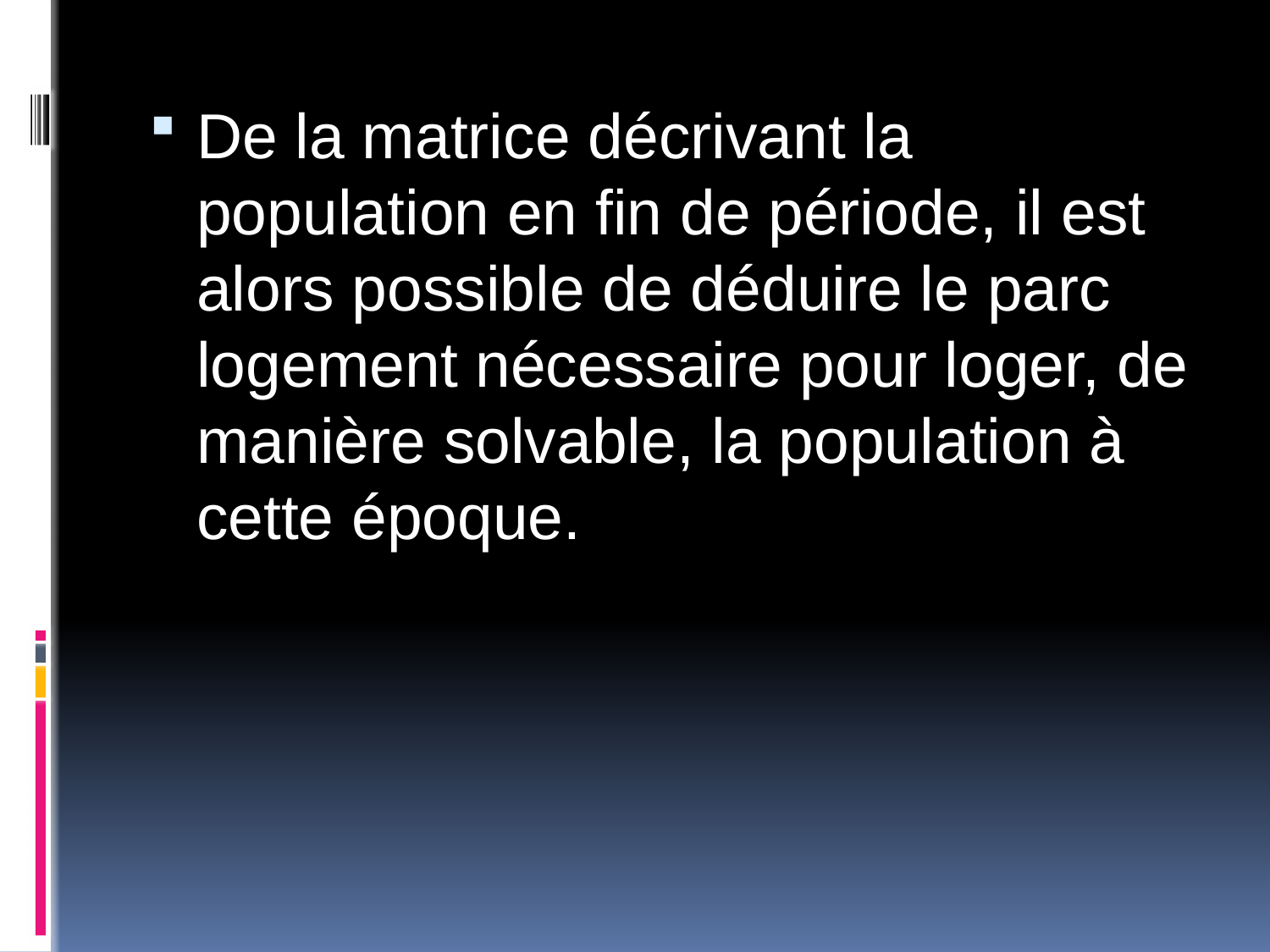

#
De la matrice décrivant la population en fin de période, il est alors possible de déduire le parc logement nécessaire pour loger, de manière solvable, la population à cette époque.